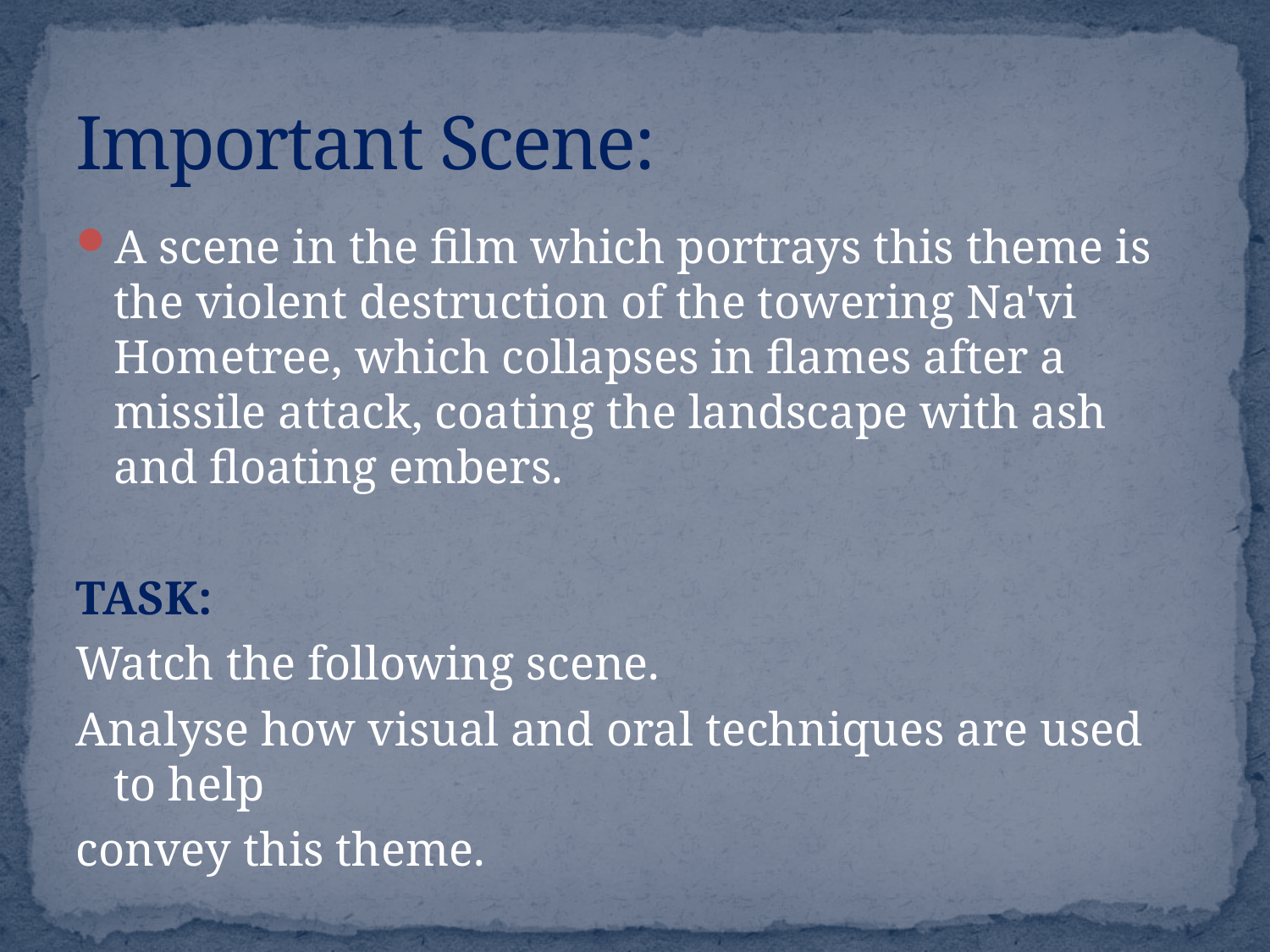

# Important Scene:
A scene in the film which portrays this theme is the violent destruction of the towering Na'vi Hometree, which collapses in flames after a missile attack, coating the landscape with ash and floating embers.

TASK:
Watch the following scene.
Analyse how visual and oral techniques are used to help
convey this theme.